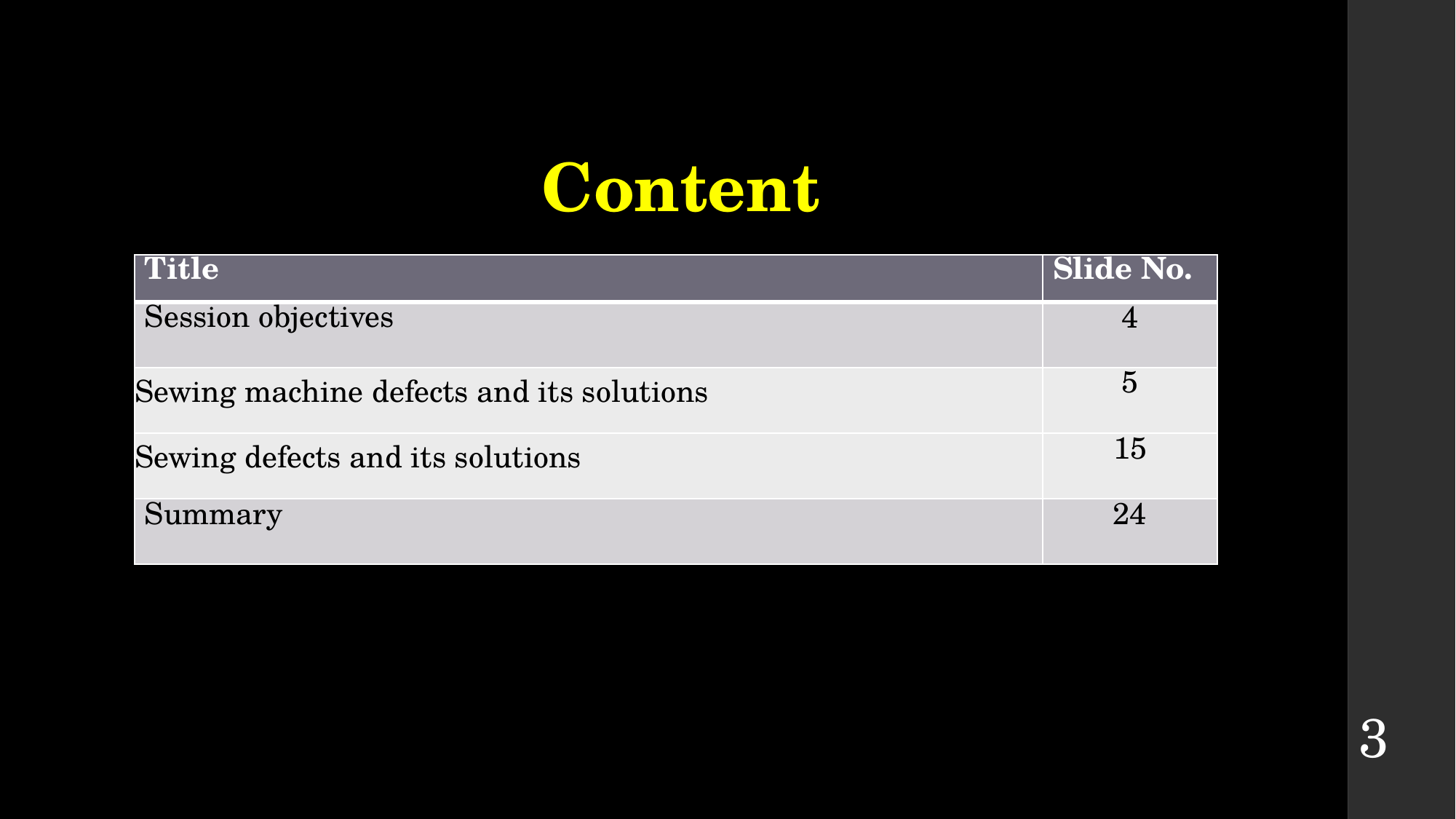

# Content
| Title | Slide No. |
| --- | --- |
| Session objectives | 4 |
| Sewing machine defects and its solutions | 5 |
| Sewing defects and its solutions | 15 |
| Summary | 24 |
3